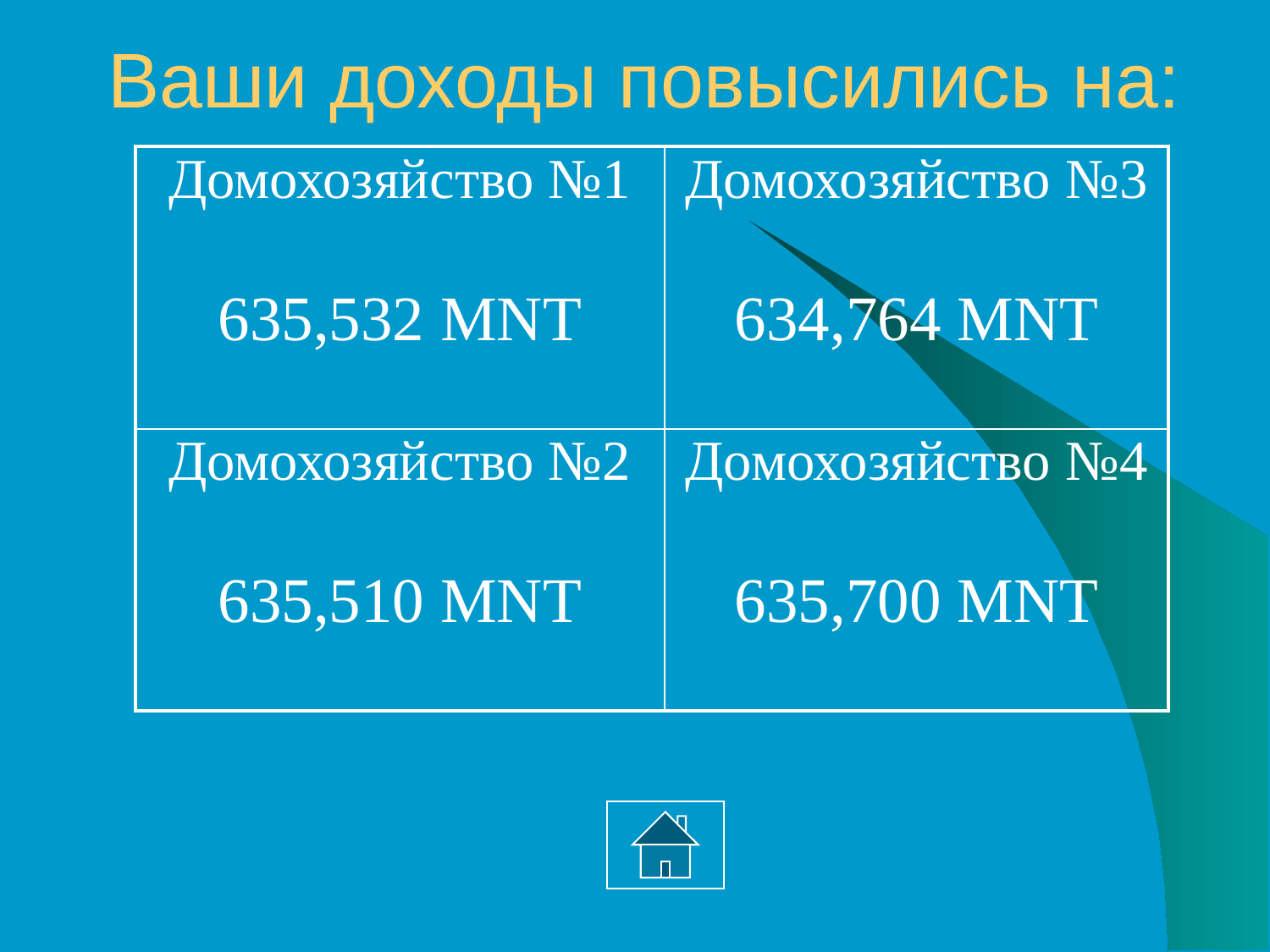

# Ваши доходы повысились на:
| Домохозяйство №1 635,532 MNT | Домохозяйство №3 634,764 MNT |
| --- | --- |
| Домохозяйство №2 635,510 MNT | Домохозяйство №4 635,700 MNT |